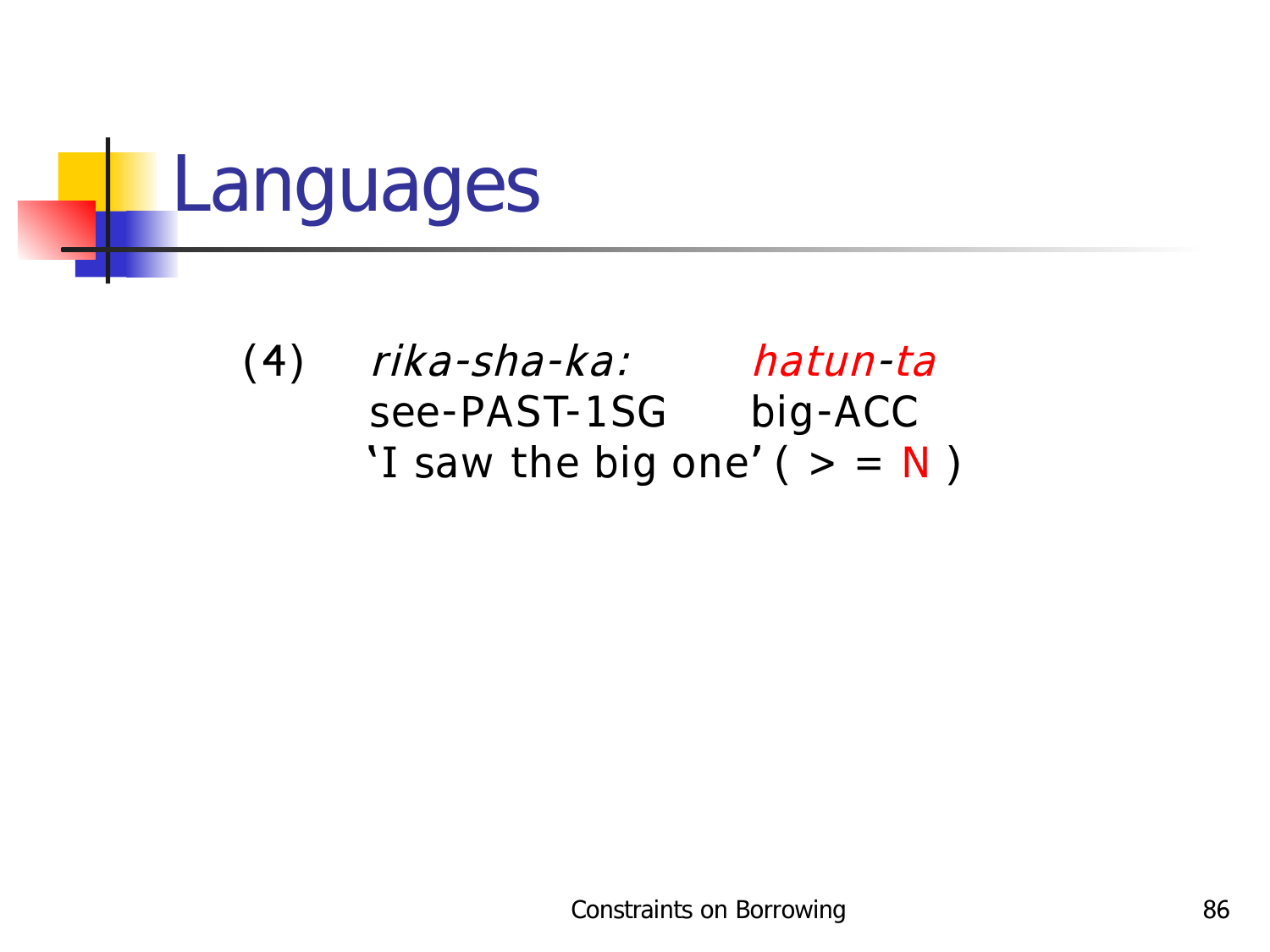

# Languages
(4)	rika-sha-ka:	hatun-ta
	see-PAST-1SG	big-ACC
	‘I saw the big one’ ( > = N )
Constraints on Borrowing
86